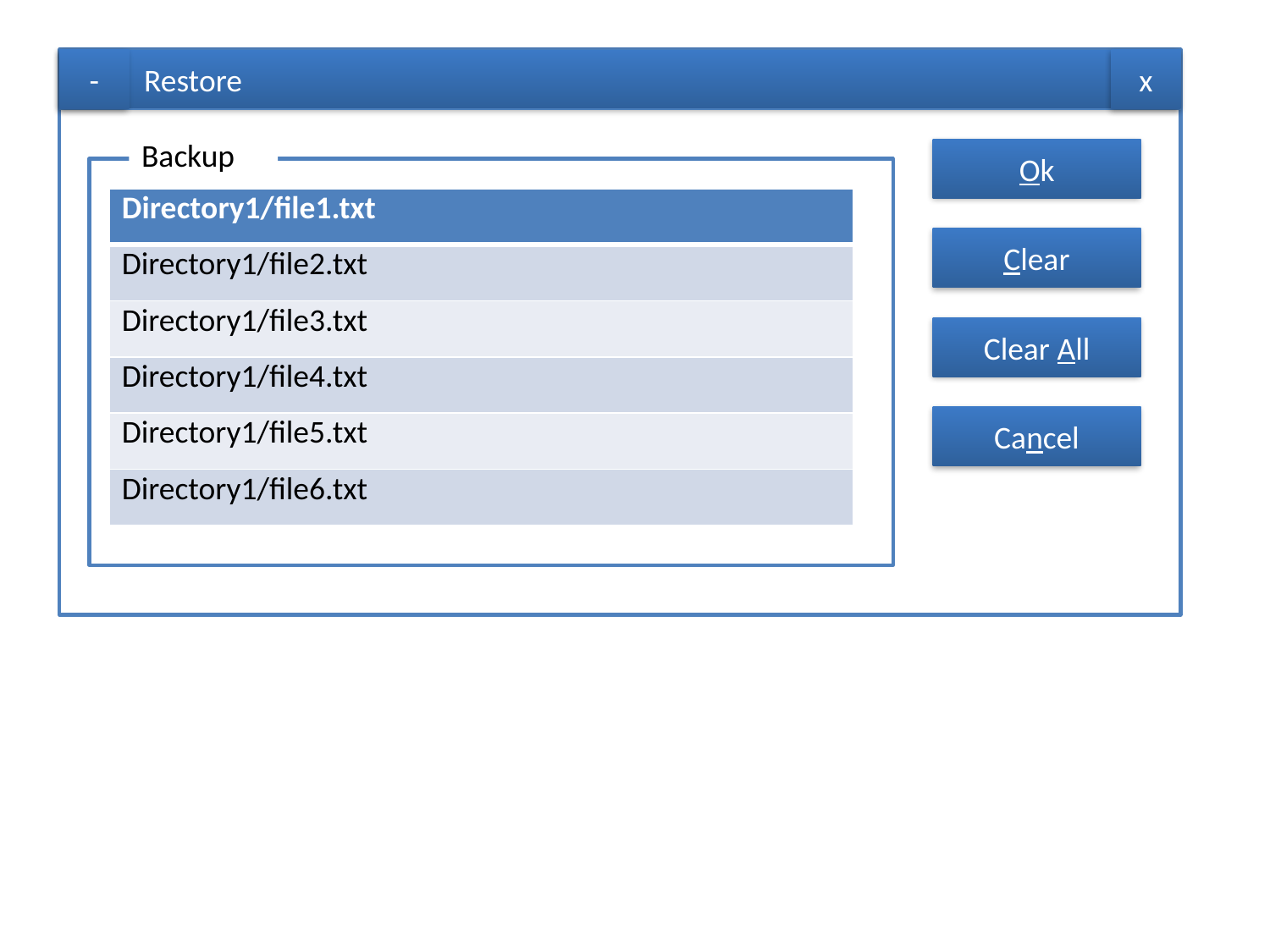

Restore
-
x
Backup
Ok

| Directory1/file1.txt |
| --- |
| Directory1/file2.txt |
| Directory1/file3.txt |
| Directory1/file4.txt |
| Directory1/file5.txt |
| Directory1/file6.txt |
Clear
Clear All
Cancel